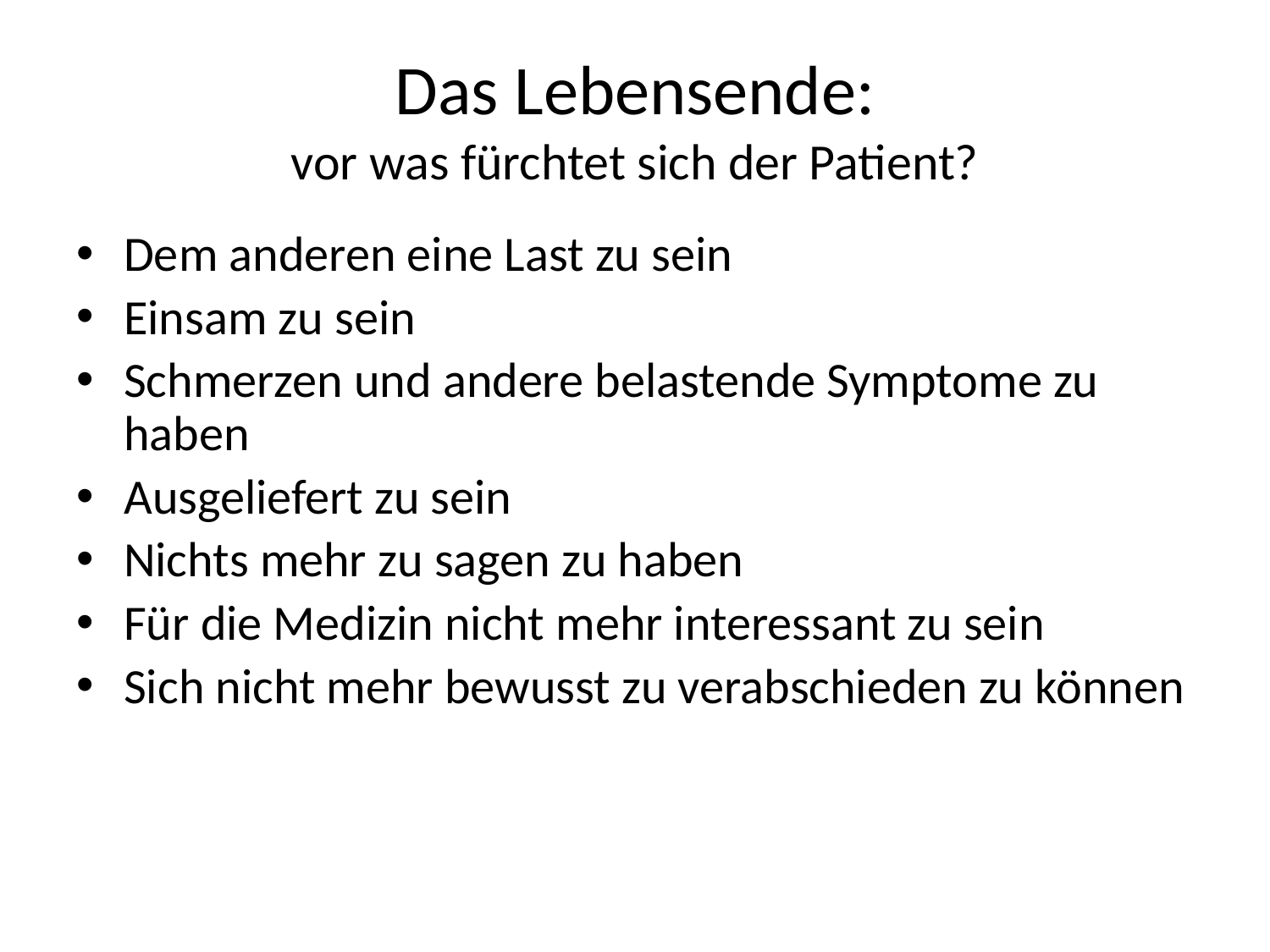

# Das Lebensende: vor was fürchtet sich der Patient?
Dem anderen eine Last zu sein
Einsam zu sein
Schmerzen und andere belastende Symptome zu haben
Ausgeliefert zu sein
Nichts mehr zu sagen zu haben
Für die Medizin nicht mehr interessant zu sein
Sich nicht mehr bewusst zu verabschieden zu können